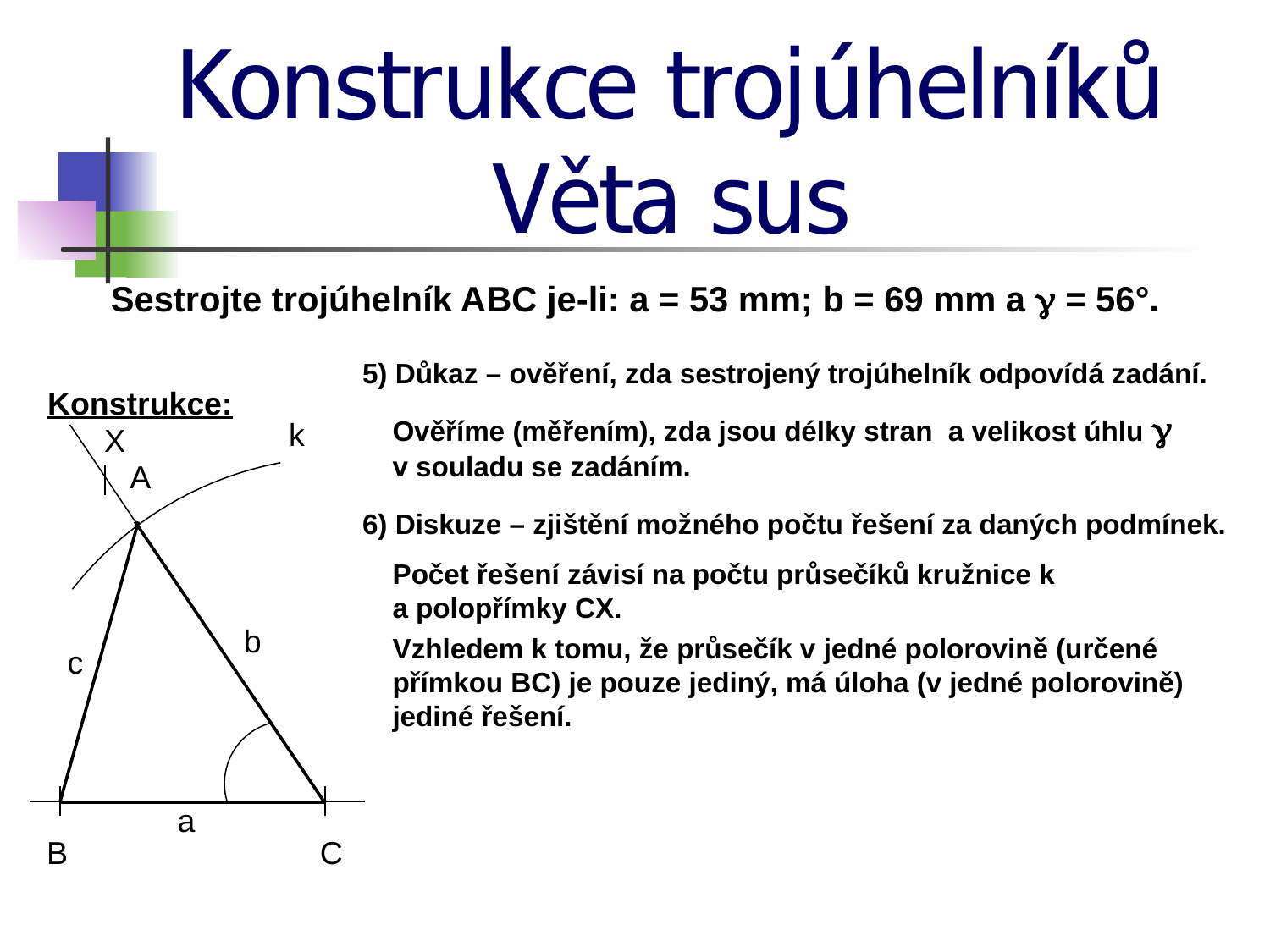

Konstrukce trojúhelníků
Věta sus
Sestrojte trojúhelník ABC je-li: a = 53 mm; b = 69 mm a γ = 56°.
5) Důkaz – ověření, zda sestrojený trojúhelník odpovídá zadání.
Konstrukce:
Ověříme (měřením), zda jsou délky stran  a velikost úhlu γ
v souladu se zadáním.
k
X
A

6) Diskuze – zjištění možného počtu řešení za daných podmínek.
Počet řešení závisí na počtu průsečíků kružnice k
a polopřímky CX.
b
Vzhledem k tomu, že průsečík v jedné polorovině (určené přímkou BC) je pouze jediný, má úloha (v jedné polorovině) jediné řešení.
c

a
B
C